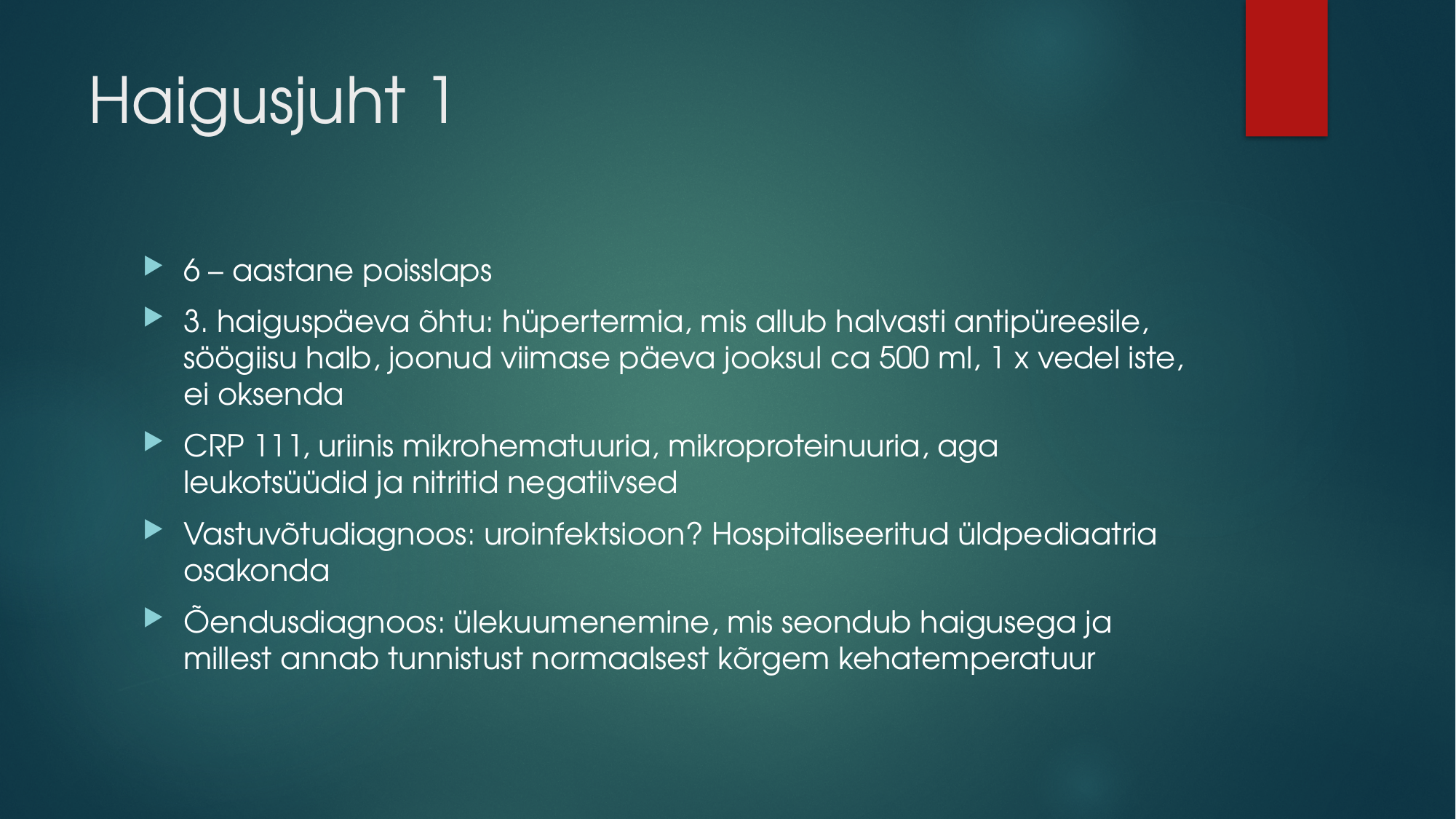

# Haigusjuht 1
6 – aastane poisslaps
3. haiguspäeva õhtu: hüpertermia, mis allub halvasti antipüreesile, söögiisu halb, joonud viimase päeva jooksul ca 500 ml, 1 x vedel iste, ei oksenda
CRP 111, uriinis mikrohematuuria, mikroproteinuuria, aga leukotsüüdid ja nitritid negatiivsed
Vastuvõtudiagnoos: uroinfektsioon? Hospitaliseeritud üldpediaatria osakonda
Õendusdiagnoos: ülekuumenemine, mis seondub haigusega ja millest annab tunnistust normaalsest kõrgem kehatemperatuur